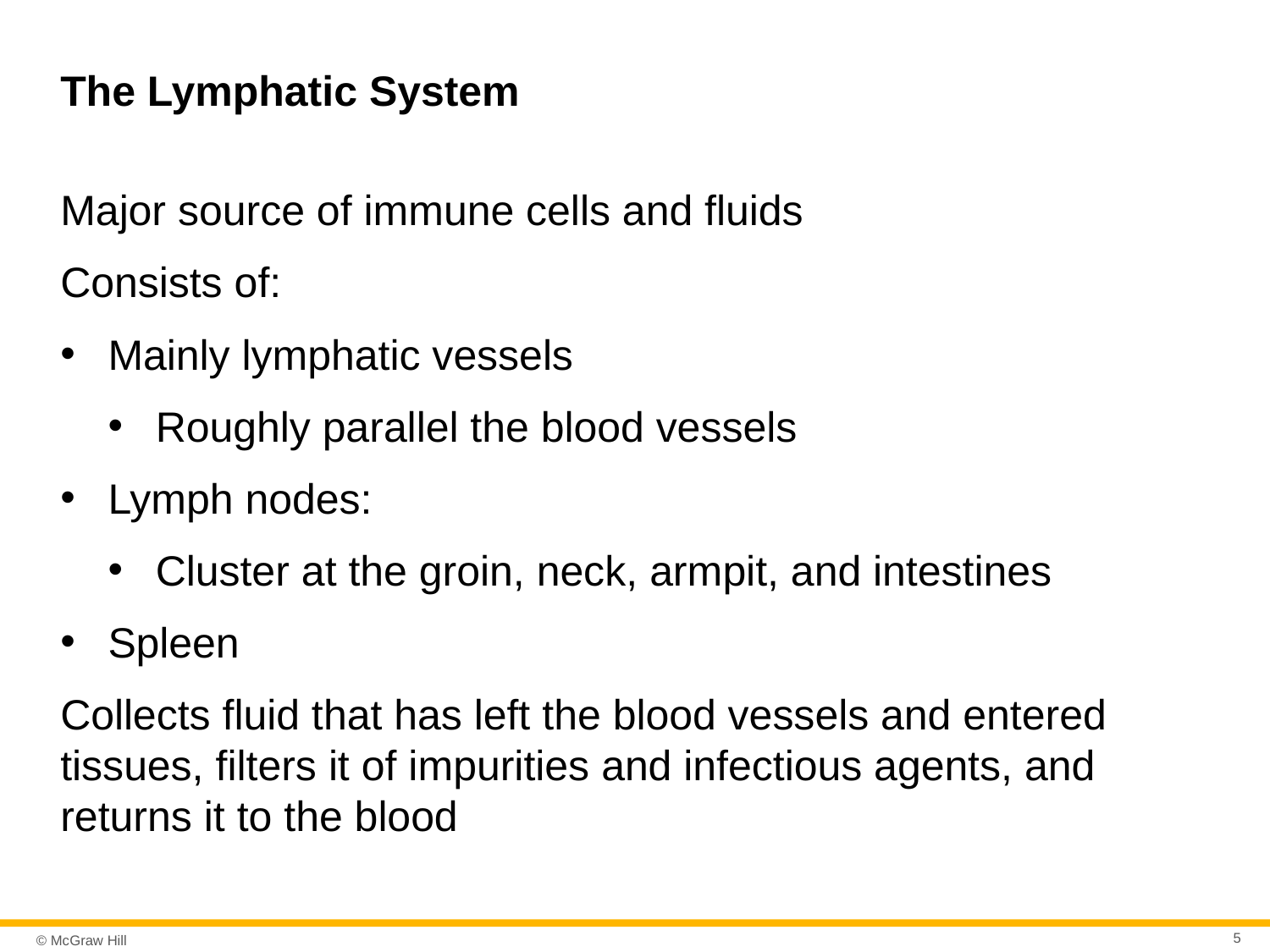

# The Lymphatic System
Major source of immune cells and fluids
Consists of:
Mainly lymphatic vessels
Roughly parallel the blood vessels
Lymph nodes:
Cluster at the groin, neck, armpit, and intestines
Spleen
Collects fluid that has left the blood vessels and entered tissues, filters it of impurities and infectious agents, and returns it to the blood